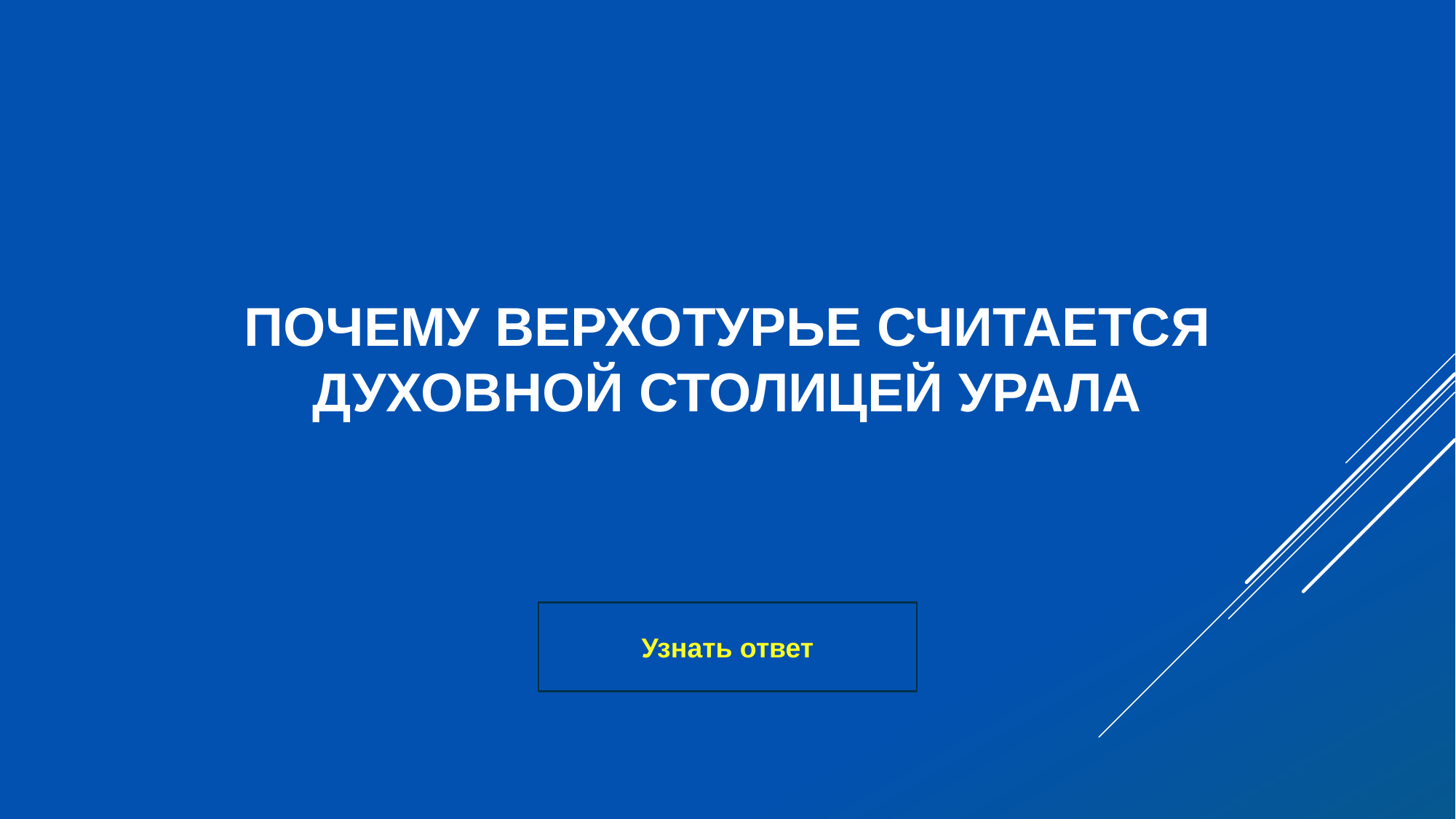

# Почему Верхотурье считается духовной столицей урала